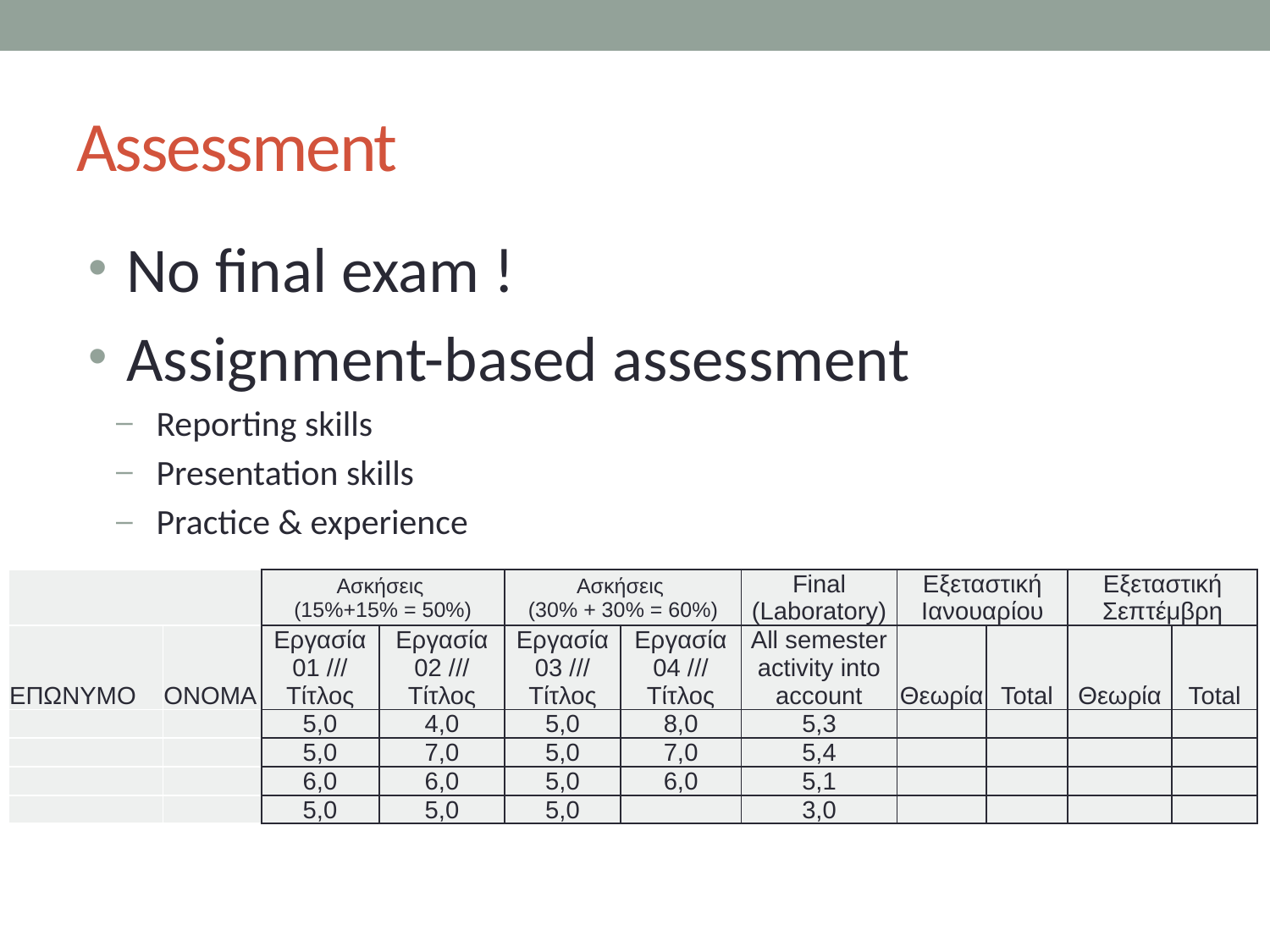

# Assessment
No final exam !
Assignment-based assessment
Reporting skills
Presentation skills
Practice & experience
|  |  | Ασκήσεις (15%+15% = 50%) |  | Ασκήσεις (30% + 30% = 60%) |  | Final (Laboratory) | Εξεταστική Ιανουαρίου |  | Εξεταστική Σεπτέμβρη |  |
| --- | --- | --- | --- | --- | --- | --- | --- | --- | --- | --- |
| ΕΠΩΝΥΜΟ | ΟΝΟΜΑ | Εργασία 01 /// Τίτλος | Εργασία 02 /// Τίτλος | Εργασία 03 /// Τίτλος | Εργασία 04 /// Τίτλος | All semester activity into account | Θεωρία | Total | Θεωρία | Total |
|  |  | 5,0 | 4,0 | 5,0 | 8,0 | 5,3 |  |  |  |  |
|  |  | 5,0 | 7,0 | 5,0 | 7,0 | 5,4 |  |  |  |  |
|  |  | 6,0 | 6,0 | 5,0 | 6,0 | 5,1 |  |  |  |  |
|  |  | 5,0 | 5,0 | 5,0 |  | 3,0 |  |  |  |  |